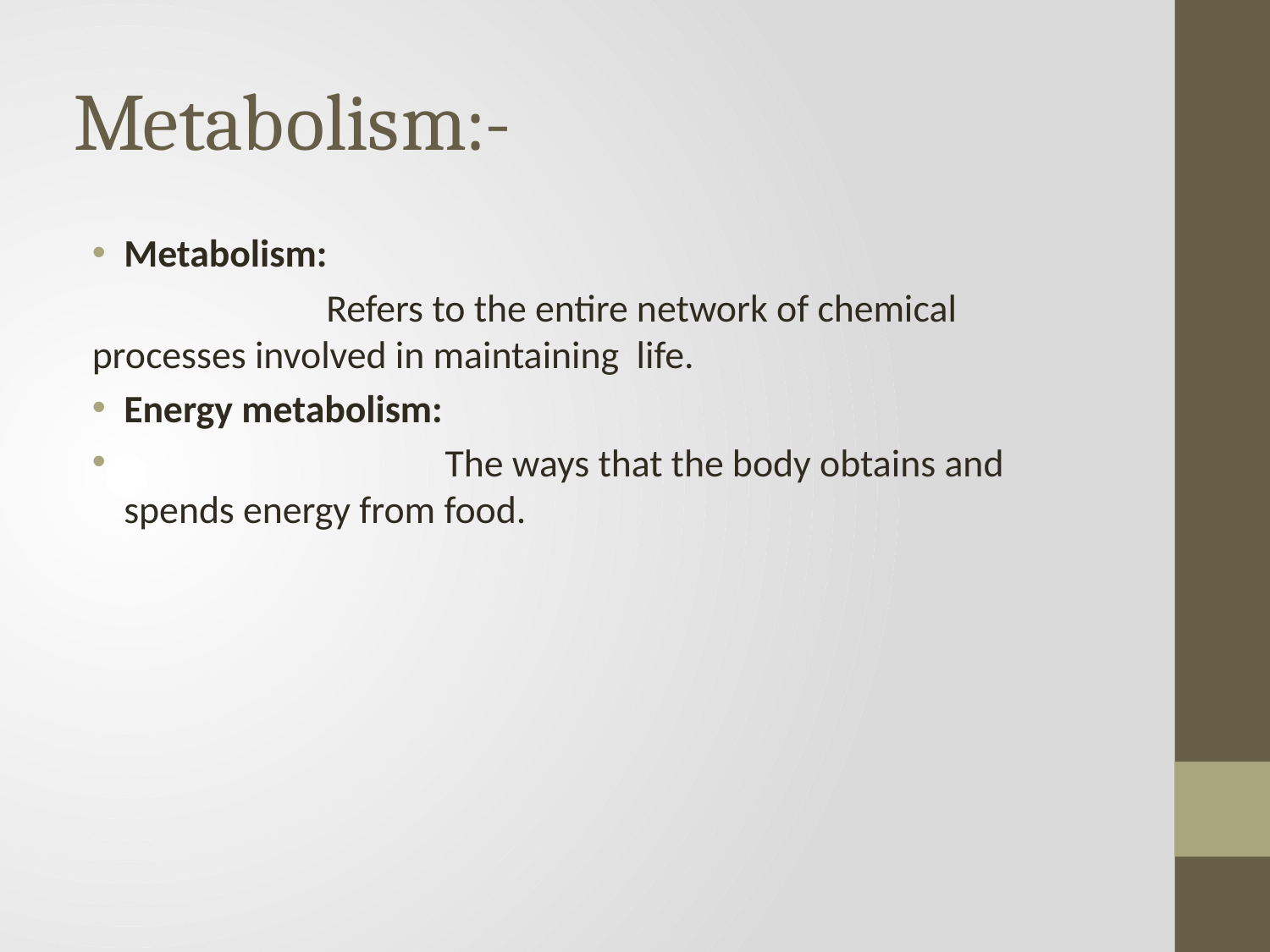

# Metabolism:-
Metabolism:
                           Refers to the entire network of chemical processes involved in maintaining  life.
Energy metabolism:
                                     The ways that the body obtains and spends energy from food.